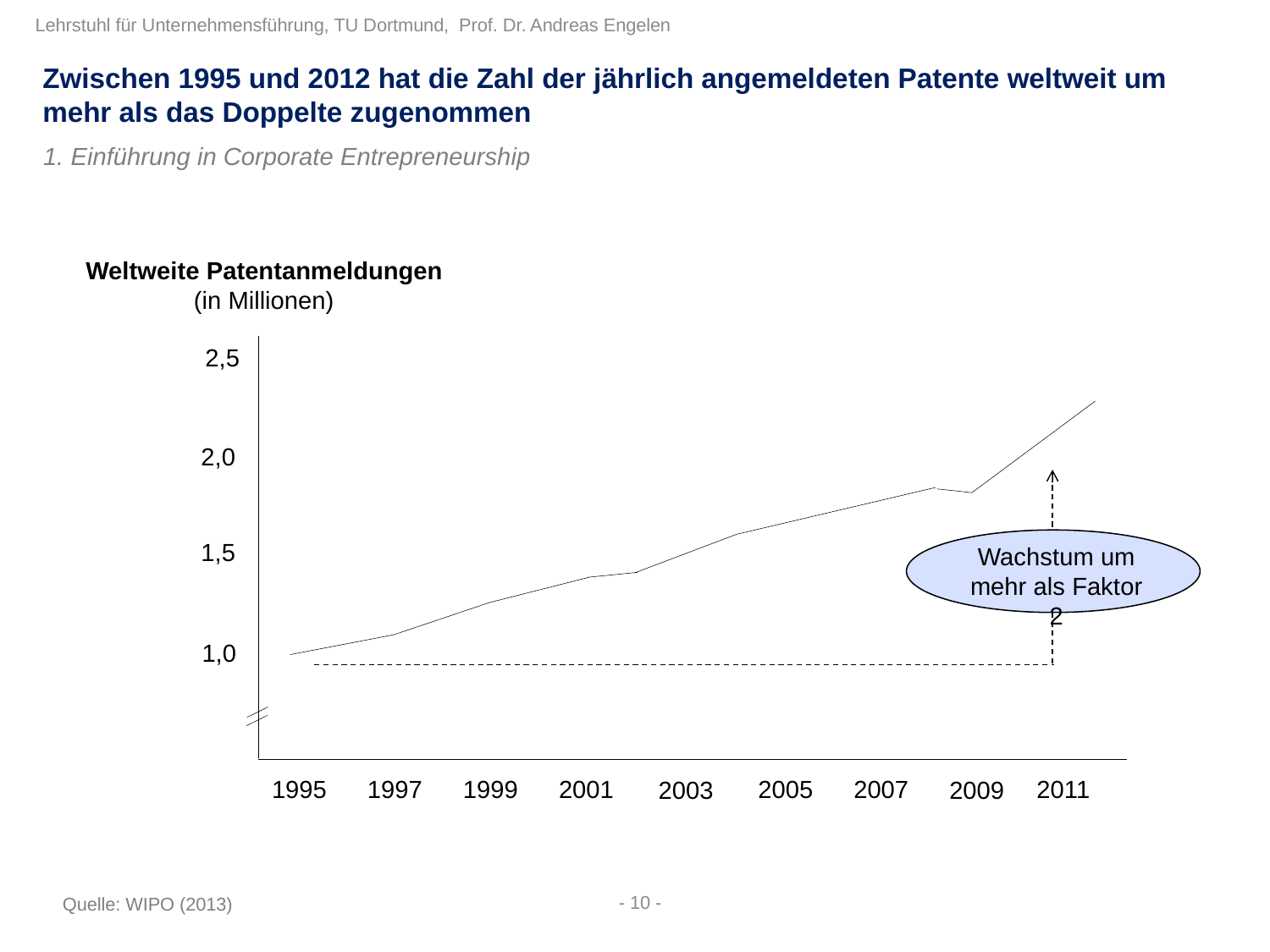

Zwischen 1995 und 2012 hat die Zahl der jährlich angemeldeten Patente weltweit um mehr als das Doppelte zugenommen
1. Einführung in Corporate Entrepreneurship
Weltweite Patentanmeldungen
(in Millionen)
2,5
2,0
1,5
1,0
2001
2007
1997
1995
1999
2005
2011
2009
2003

Wachstum um mehr als Faktor 2
- 10 -
Quelle: WIPO (2013)